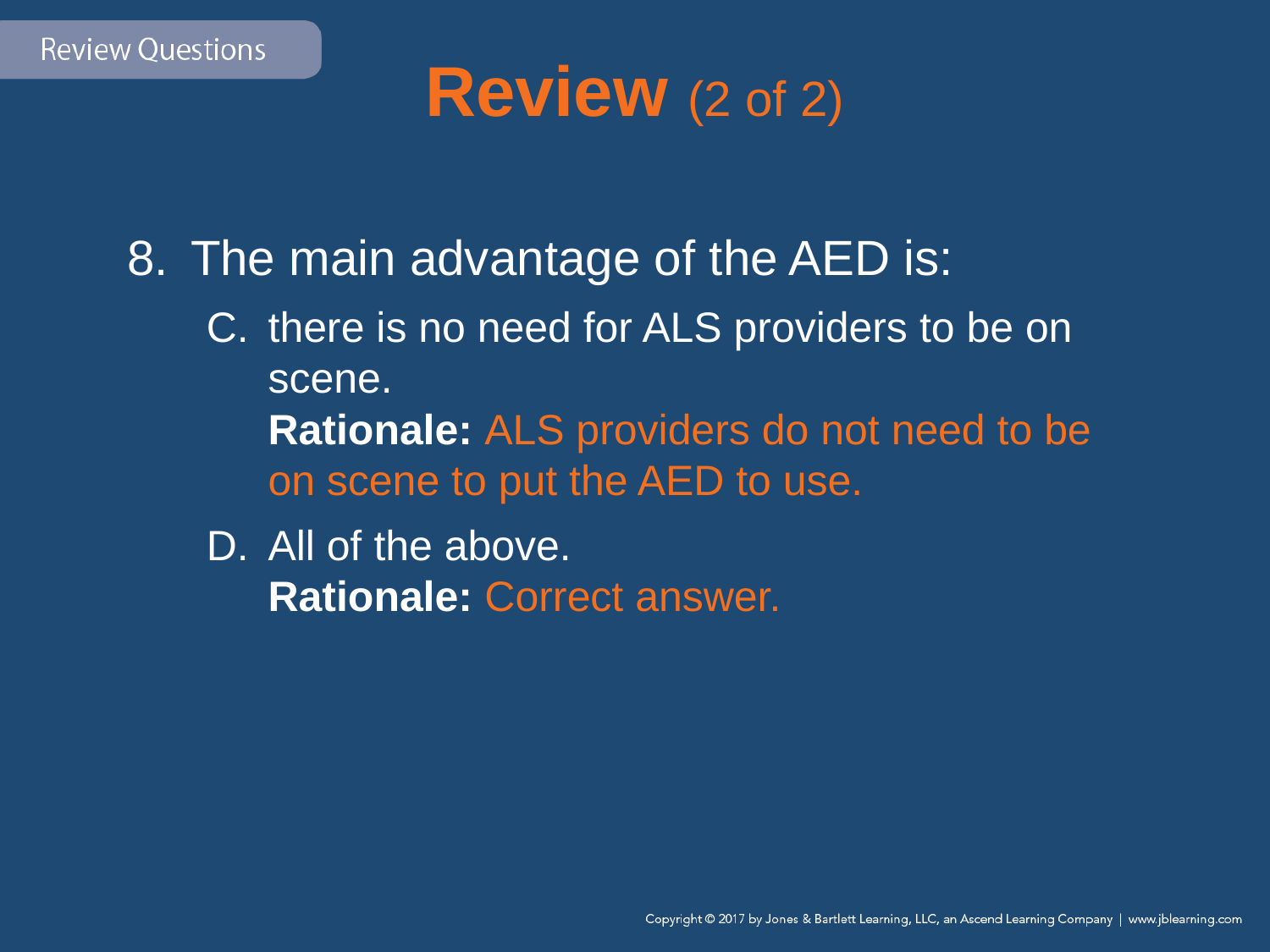

# Review (2 of 2)
The main advantage of the AED is:
there is no need for ALS providers to be on scene.
Rationale: ALS providers do not need to be on scene to put the AED to use.
All of the above.
Rationale: Correct answer.